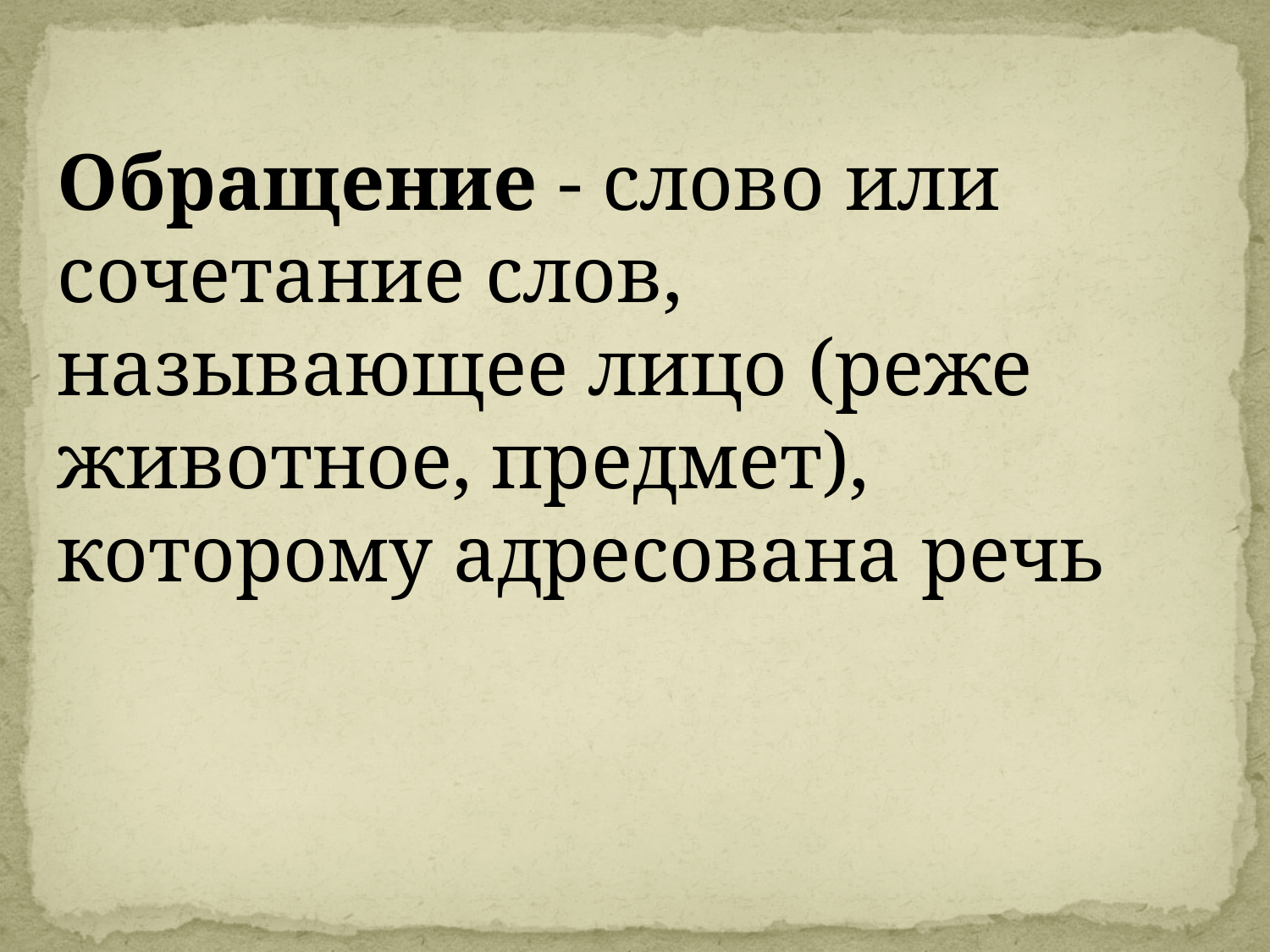

Обращение - слово или сочетание слов, называющее лицо (реже животное, предмет), которому адресована речь